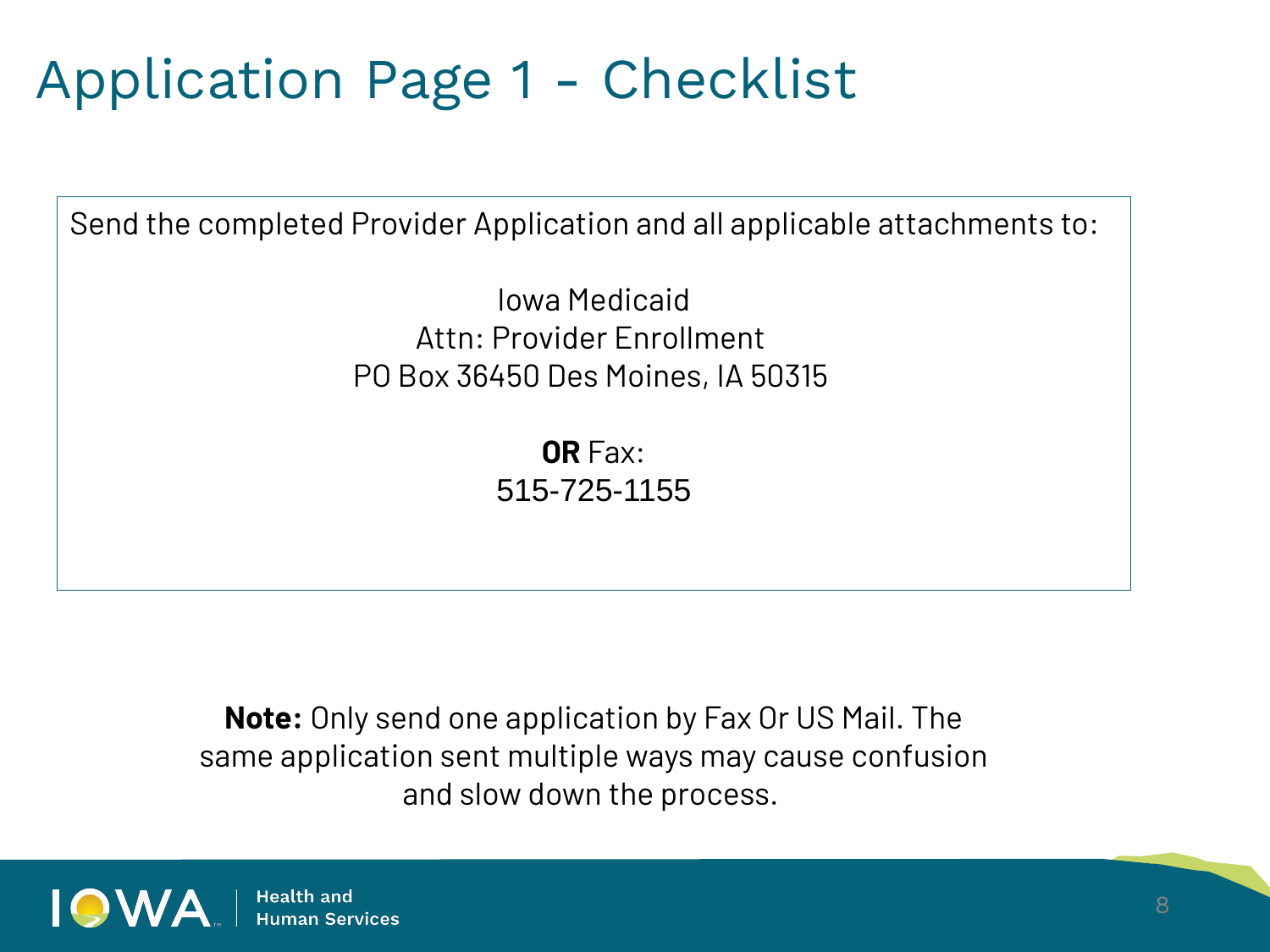

Application Page 1 - Checklist
Send the completed Provider Application and all applicable attachments to:

Iowa Medicaid
Attn: Provider Enrollment
PO Box 36450 Des Moines, IA 50315

OR Fax:
515-725-1155

Note: Only send one application by Fax Or US Mail. The same application sent multiple ways may cause confusion and slow down the process.
8